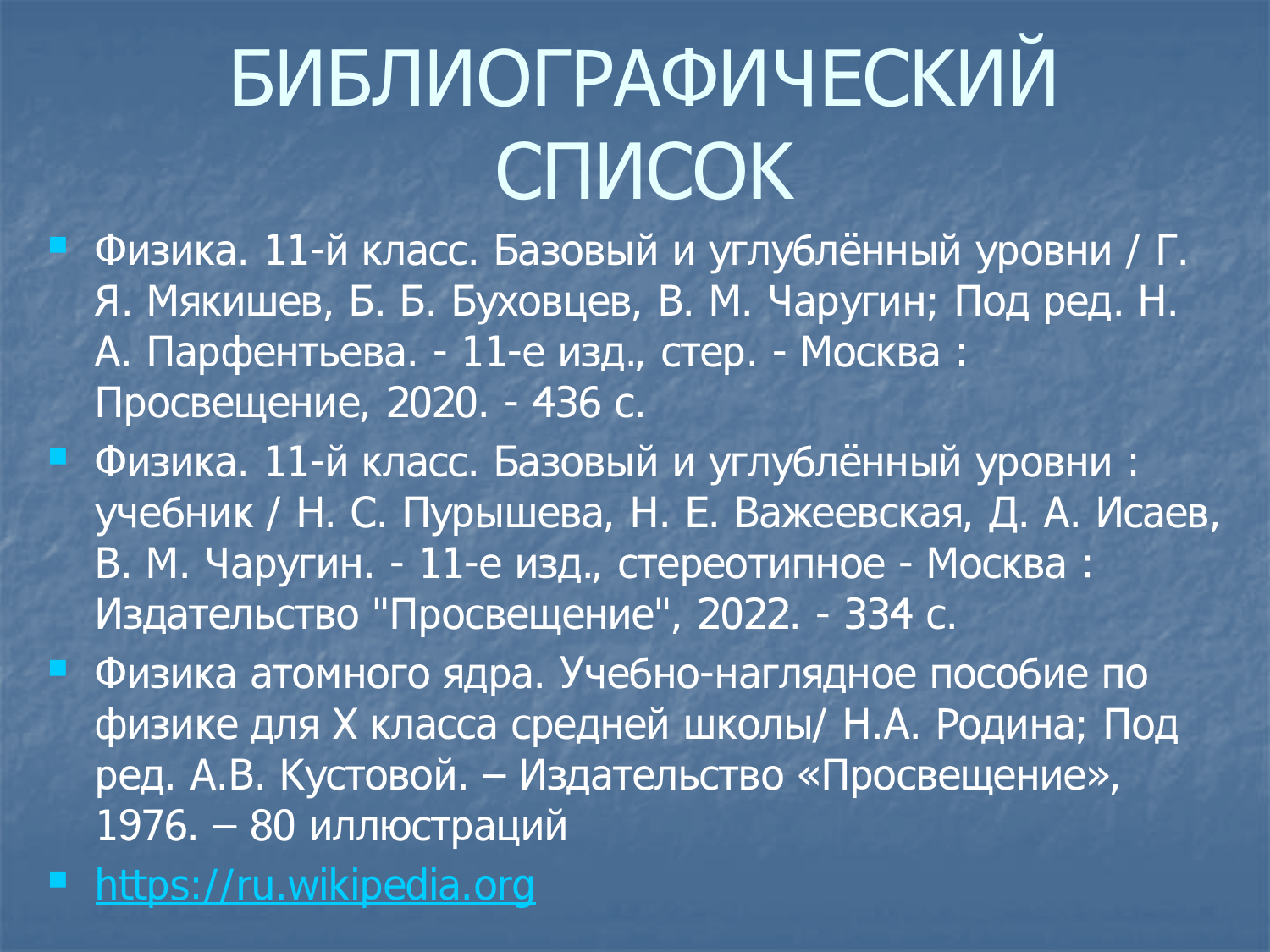

# БИБЛИОГРАФИЧЕСКИЙ СПИСОК
Физика. 11-й класс. Базовый и углублённый уровни / Г. Я. Мякишев, Б. Б. Буховцев, В. М. Чаругин; Под ред. Н. А. Парфентьева. - 11-е изд., стер. - Москва : Просвещение, 2020. - 436 с.
Физика. 11-й класс. Базовый и углублённый уровни : учебник / Н. С. Пурышева, Н. Е. Важеевская, Д. А. Исаев, В. М. Чаругин. - 11-е изд., стереотипное - Москва : Издательство "Просвещение", 2022. - 334 с.
Физика атомного ядра. Учебно-наглядное пособие по физике для X класса средней школы/ Н.А. Родина; Под ред. А.В. Кустовой. – Издательство «Просвещение», 1976. – 80 иллюстраций
https://ru.wikipedia.org